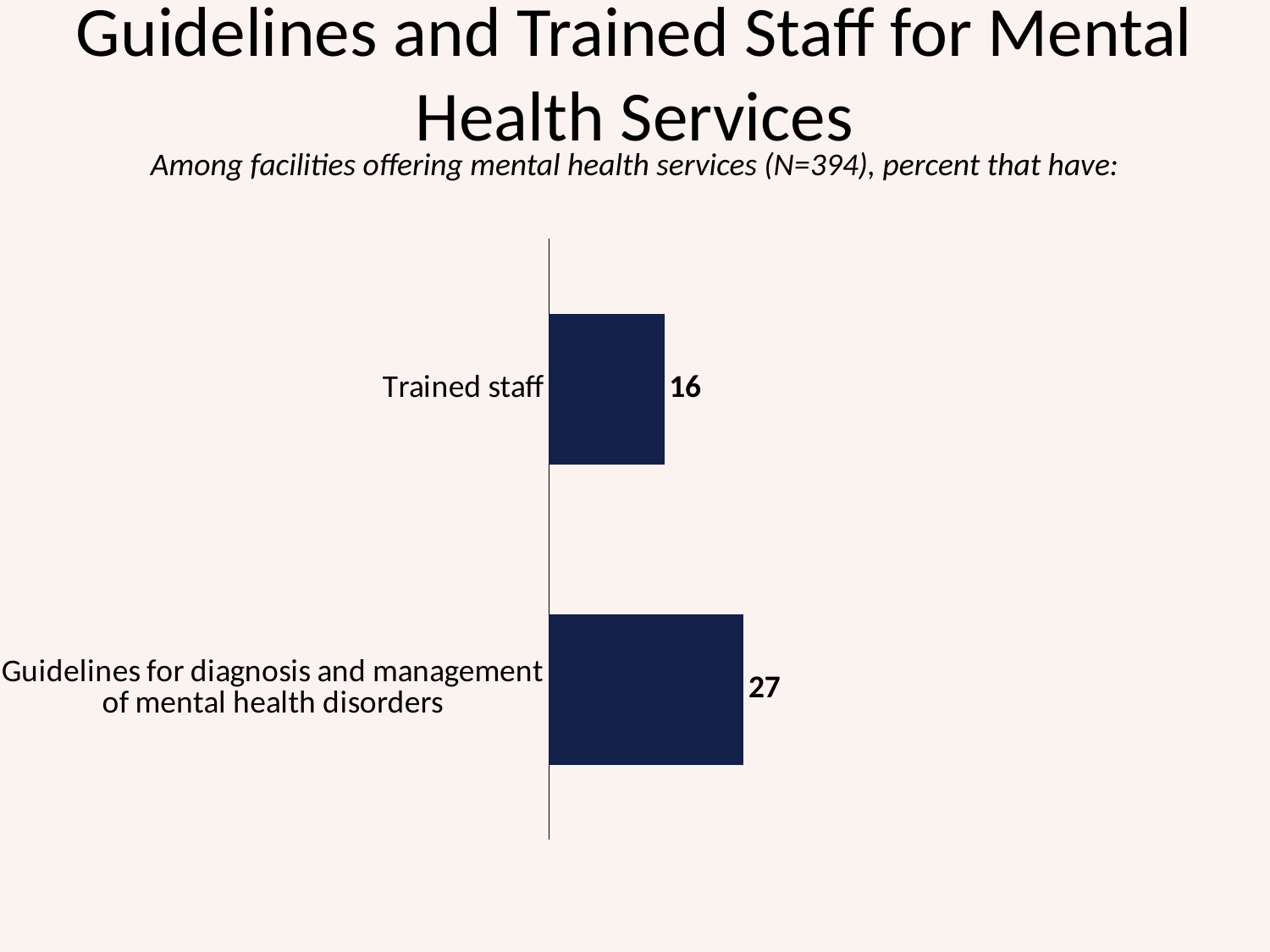

# Guidelines and Trained Staff for Mental Health Services
Among facilities offering mental health services (N=394), percent that have:

### Chart

| Category | Series 1 |
|---|---|
| Guidelines for diagnosis and management of mental health disorders | 27.0 |
| Trained staff | 16.0 |